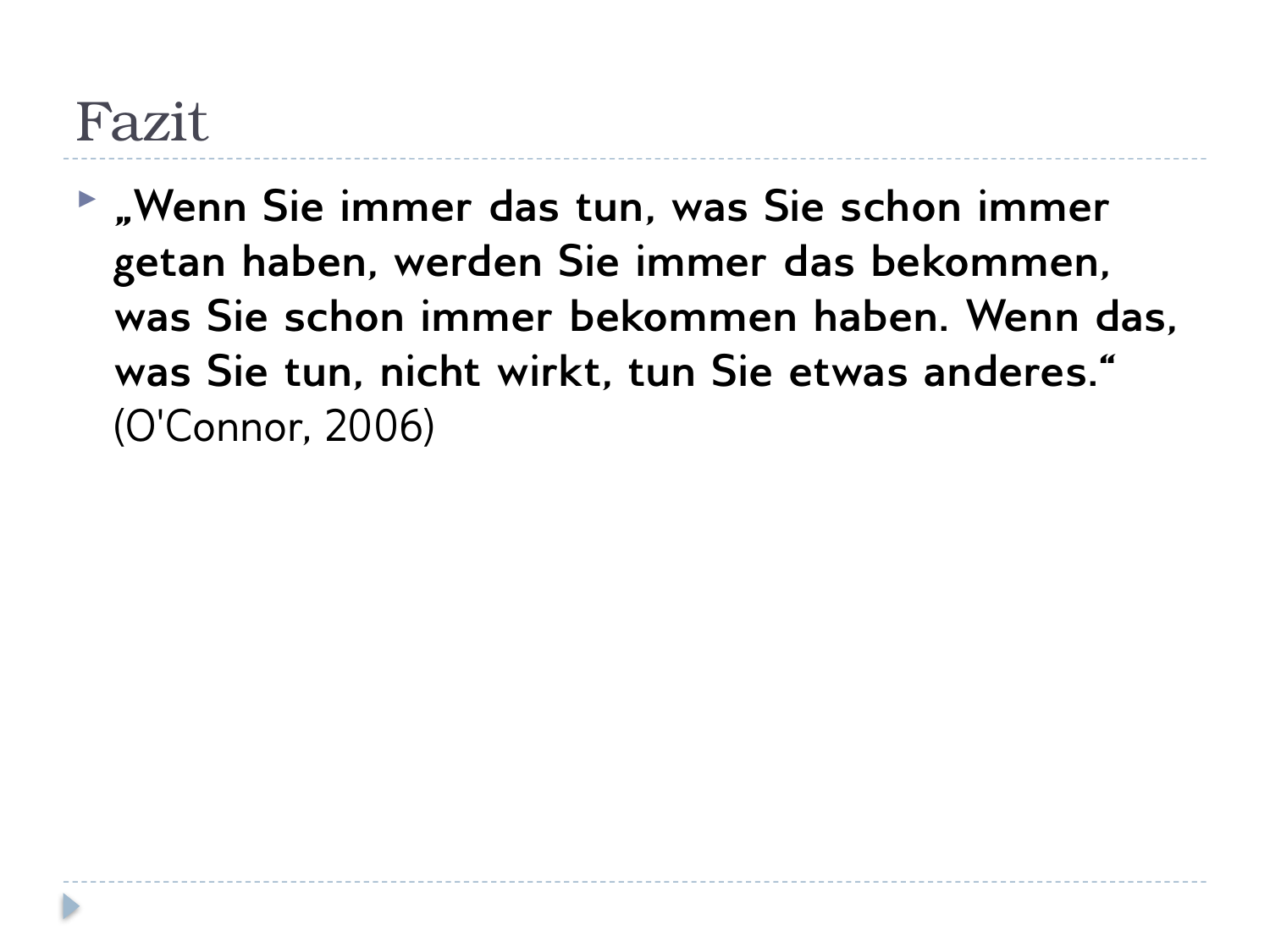

# Fazit
„Wenn Sie immer das tun, was Sie schon immer getan haben, werden Sie immer das bekommen, was Sie schon immer bekommen haben. Wenn das, was Sie tun, nicht wirkt, tun Sie etwas anderes.“ (O'Connor, 2006)